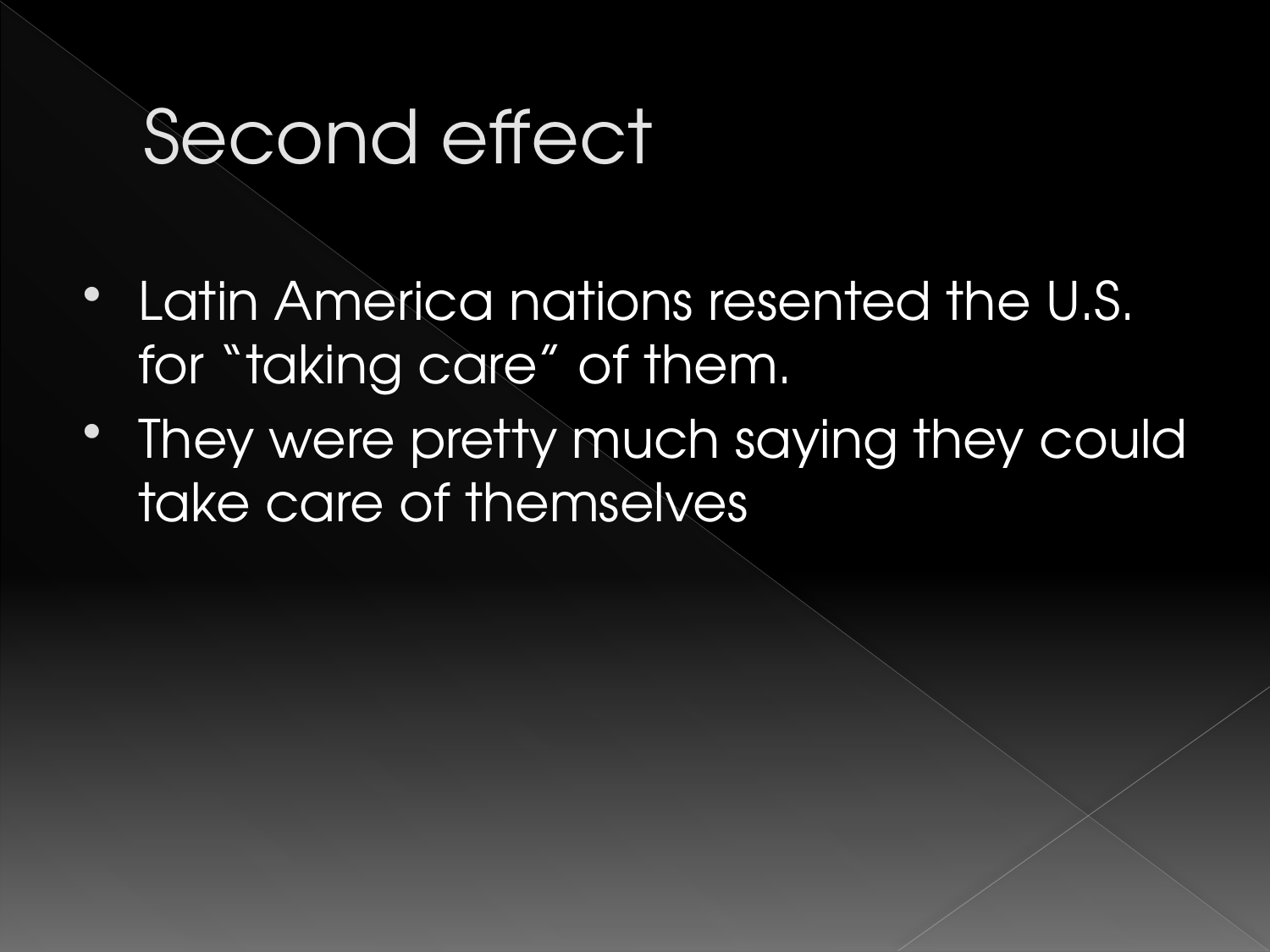

# Second effect
Latin America nations resented the U.S. for “taking care” of them.
They were pretty much saying they could take care of themselves